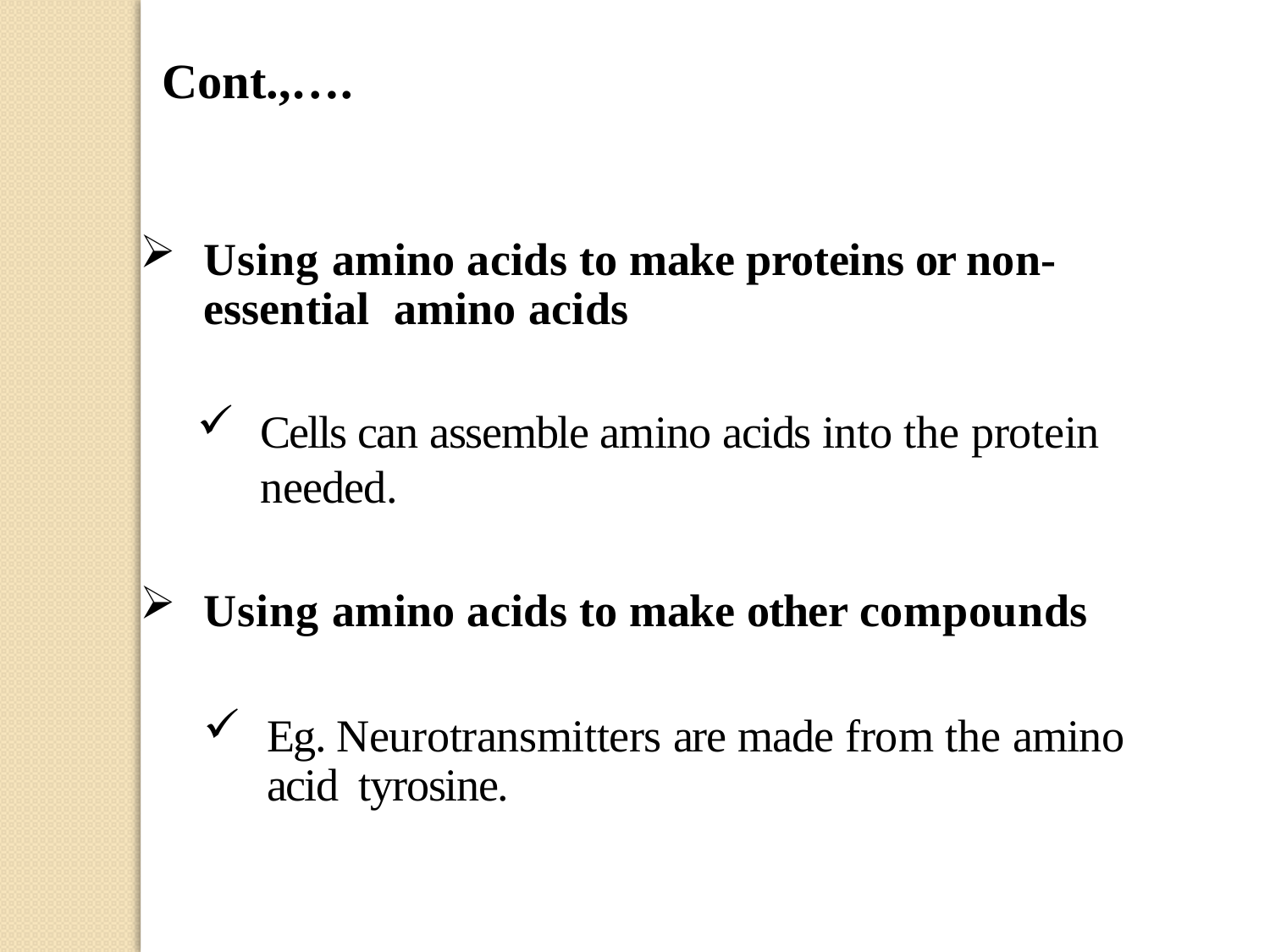

Cont.,….

Using amino acids to make proteins or non-essential  amino acids

Cells can assemble amino acids into the protein needed.

Using amino acids to make other compounds

Eg. Neurotransmitters are made from the amino acid  tyrosine.